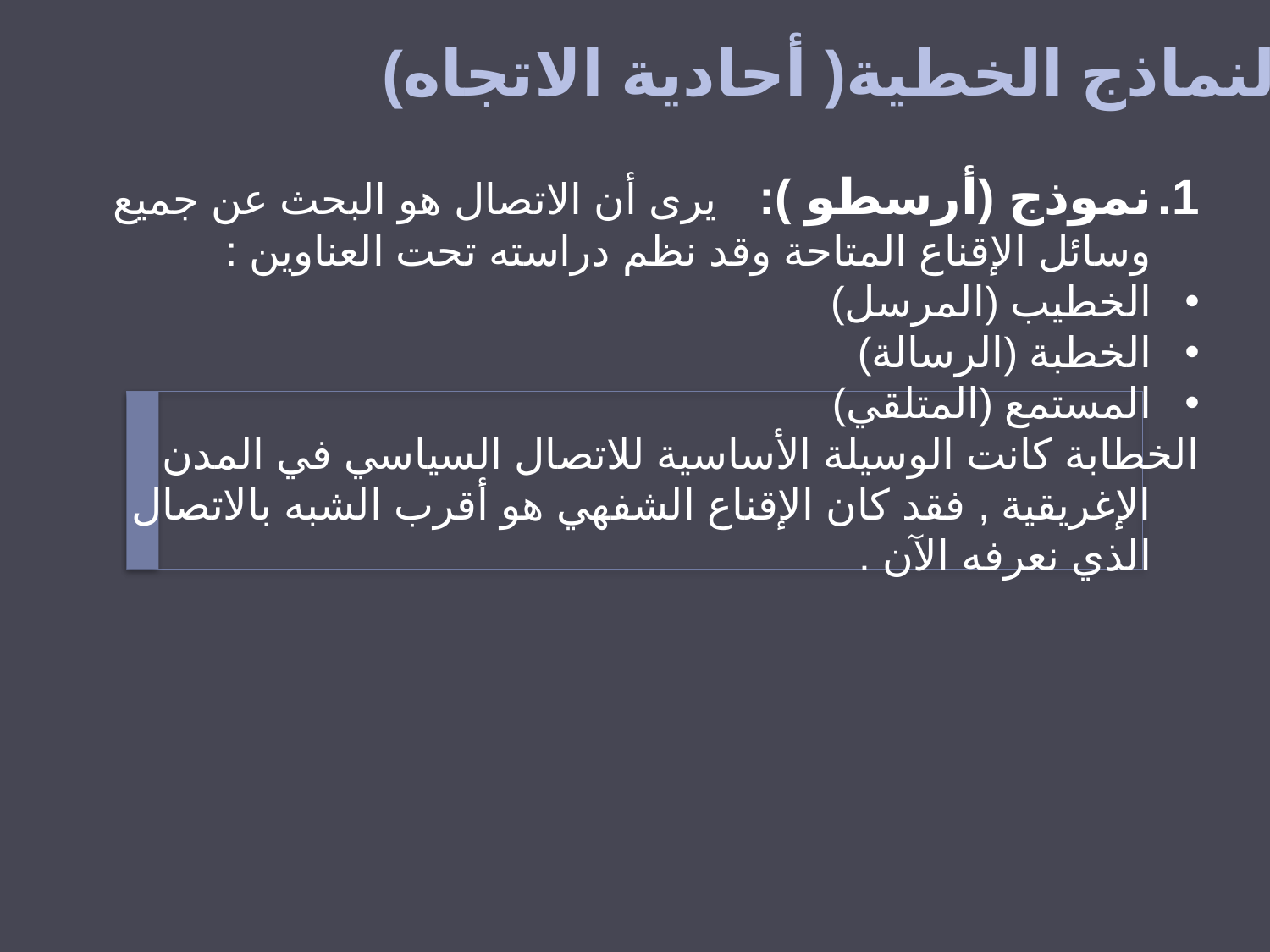

ثانيا :النماذج الخطية( أحادية الاتجاه)
نموذج (أرسطو ):   يرى أن الاتصال هو البحث عن جميع وسائل الإقناع المتاحة وقد نظم دراسته تحت العناوين :
الخطيب (المرسل)
الخطبة (الرسالة)
المستمع (المتلقي)
الخطابة كانت الوسيلة الأساسية للاتصال السياسي في المدن الإغريقية , فقد كان الإقناع الشفهي هو أقرب الشبه بالاتصال الذي نعرفه الآن .